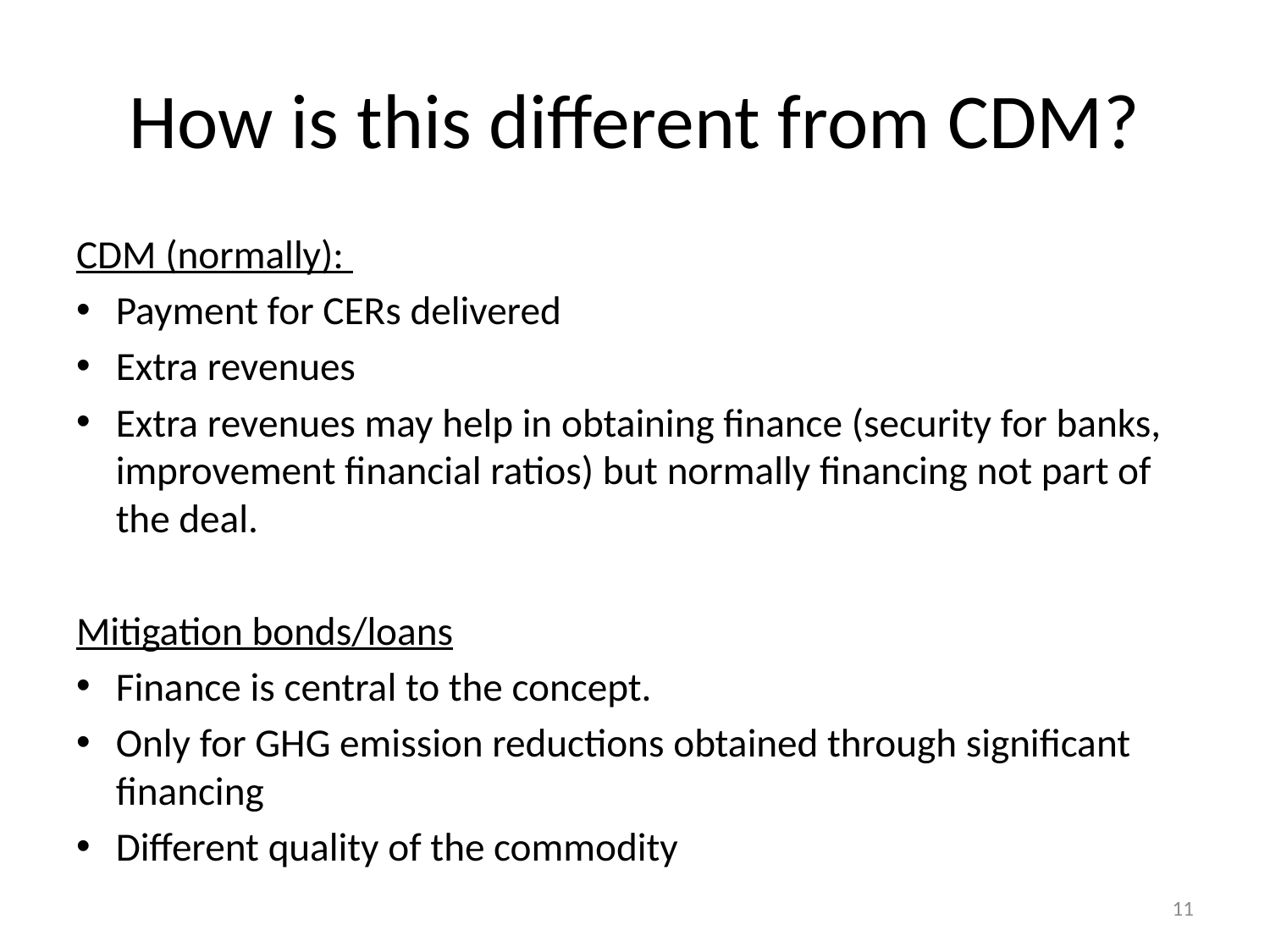

# How is this different from CDM?
CDM (normally):
Payment for CERs delivered
Extra revenues
Extra revenues may help in obtaining finance (security for banks, improvement financial ratios) but normally financing not part of the deal.

Mitigation bonds/loans
Finance is central to the concept.
Only for GHG emission reductions obtained through significant financing
Different quality of the commodity
11